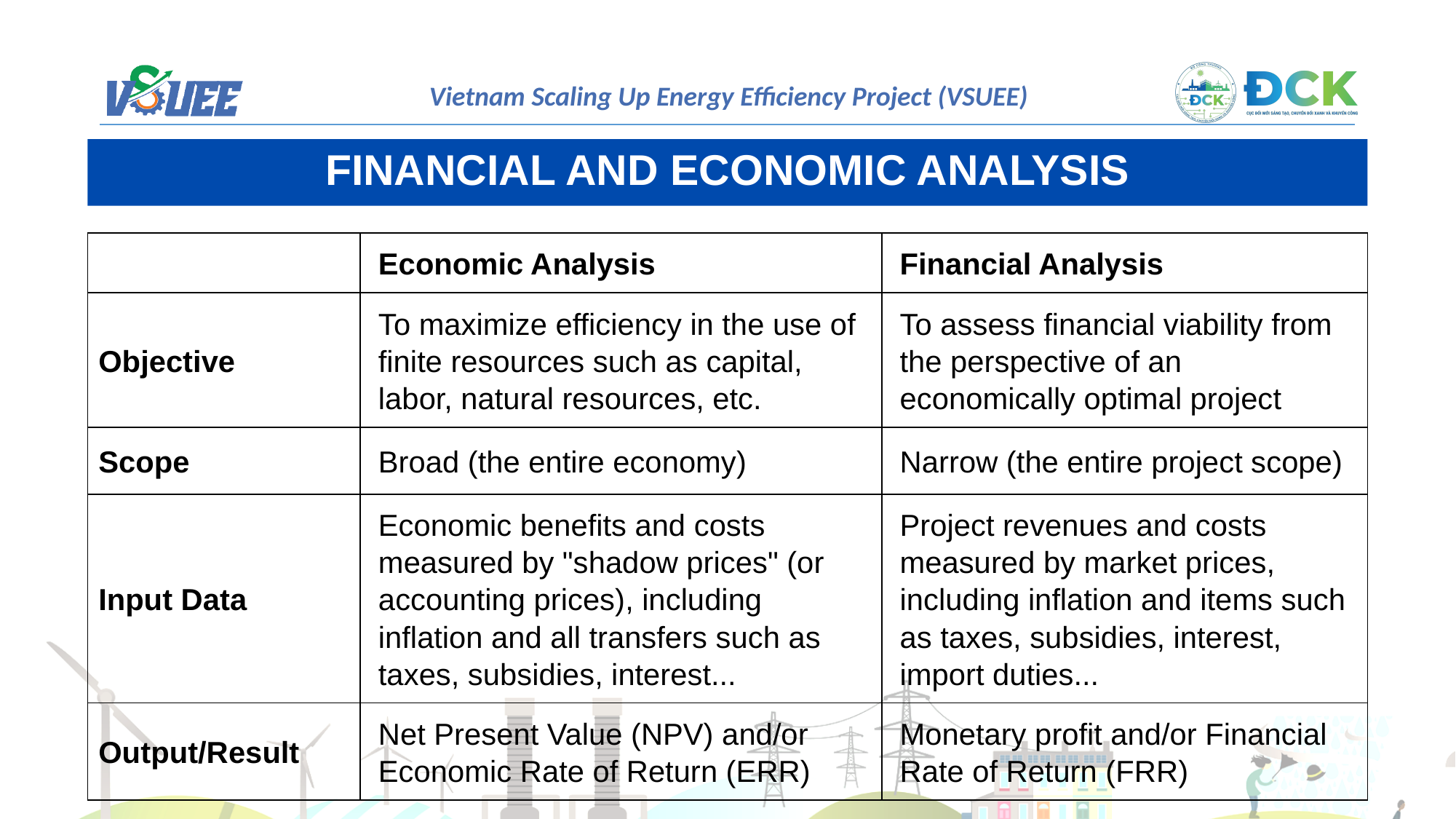

FINANCIAL AND ECONOMIC ANALYSIS
|  | Economic Analysis | Financial Analysis |
| --- | --- | --- |
| Objective | To maximize efficiency in the use of finite resources such as capital, labor, natural resources, etc. | To assess financial viability from the perspective of an economically optimal project |
| Scope | Broad (the entire economy) | Narrow (the entire project scope) |
| Input Data | Economic benefits and costs measured by "shadow prices" (or accounting prices), including inflation and all transfers such as taxes, subsidies, interest... | Project revenues and costs measured by market prices, including inflation and items such as taxes, subsidies, interest, import duties... |
| Output/Result | Net Present Value (NPV) and/or Economic Rate of Return (ERR) | Monetary profit and/or Financial Rate of Return (FRR) |